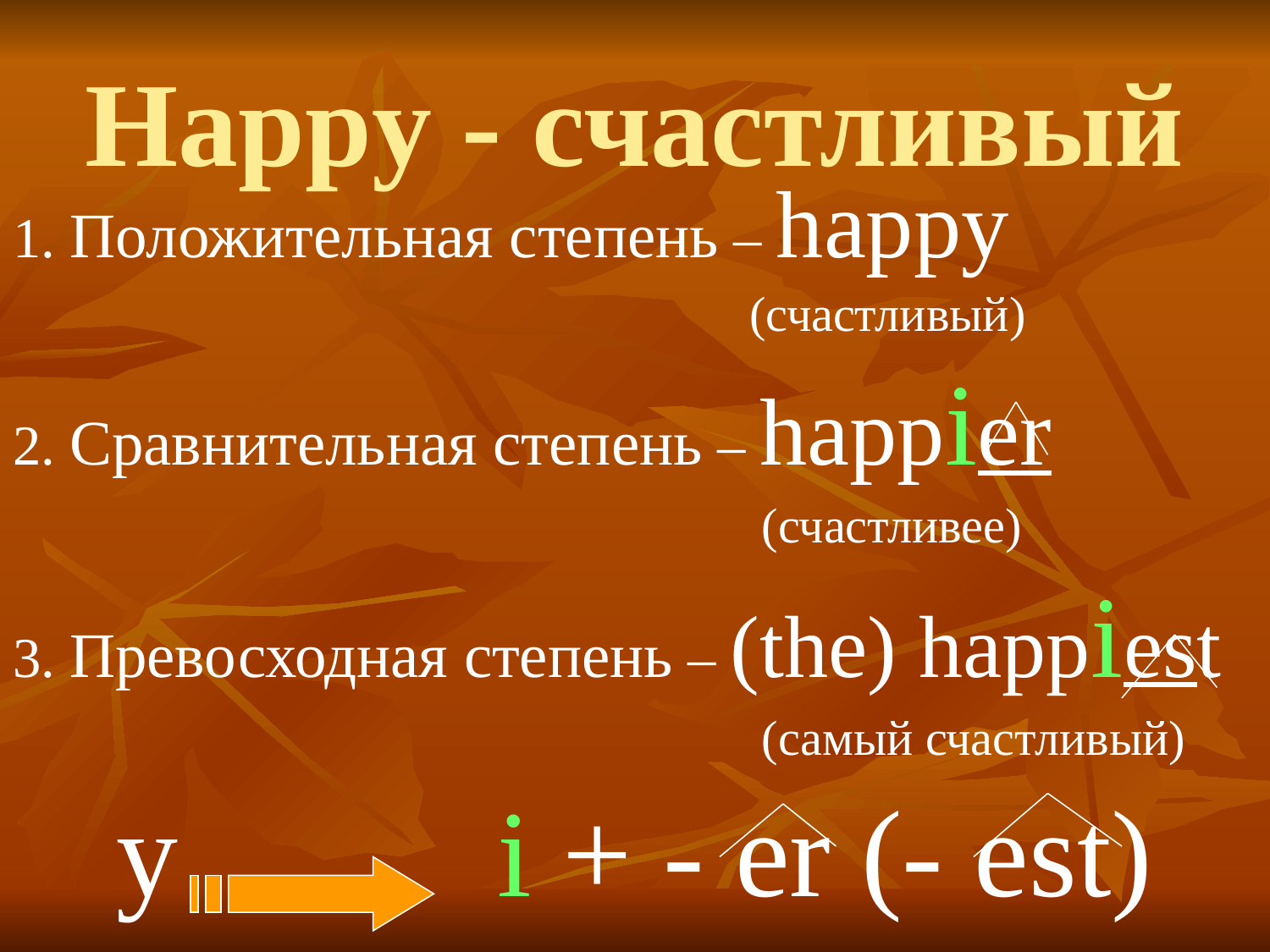

# Happy - счастливый
1. Положительная степень – happy
                                                            (счастливый)
2. Сравнительная степень – happier
                                                             (счастливее)
3. Превосходная степень – (the) happiest
                                                             (самый счастливый)
y                          i + - er (- est)